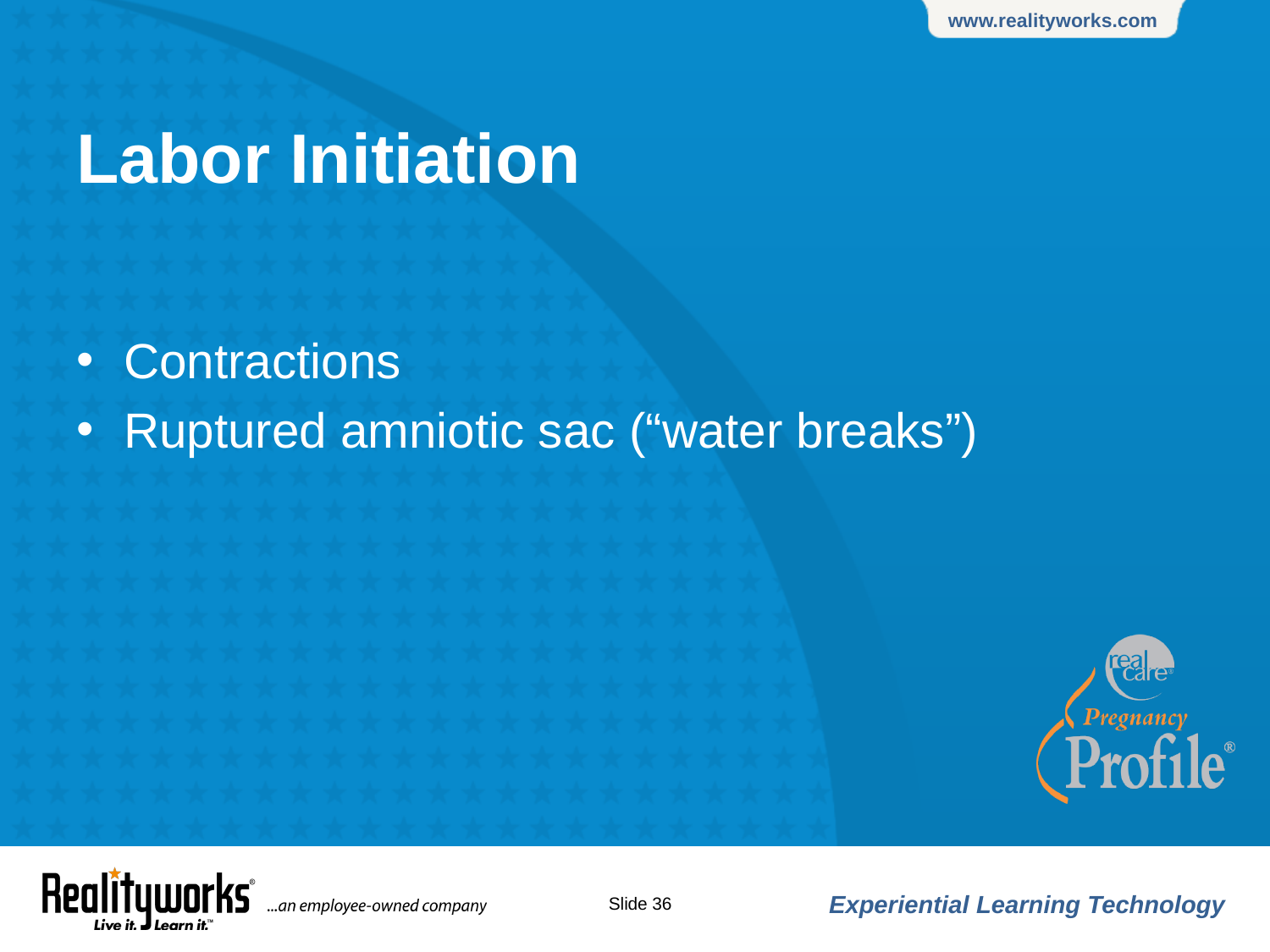

# Labor Initiation

Contractions
Ruptured amniotic sac (“water breaks”)
Slide 36
Experiential Learning Technology